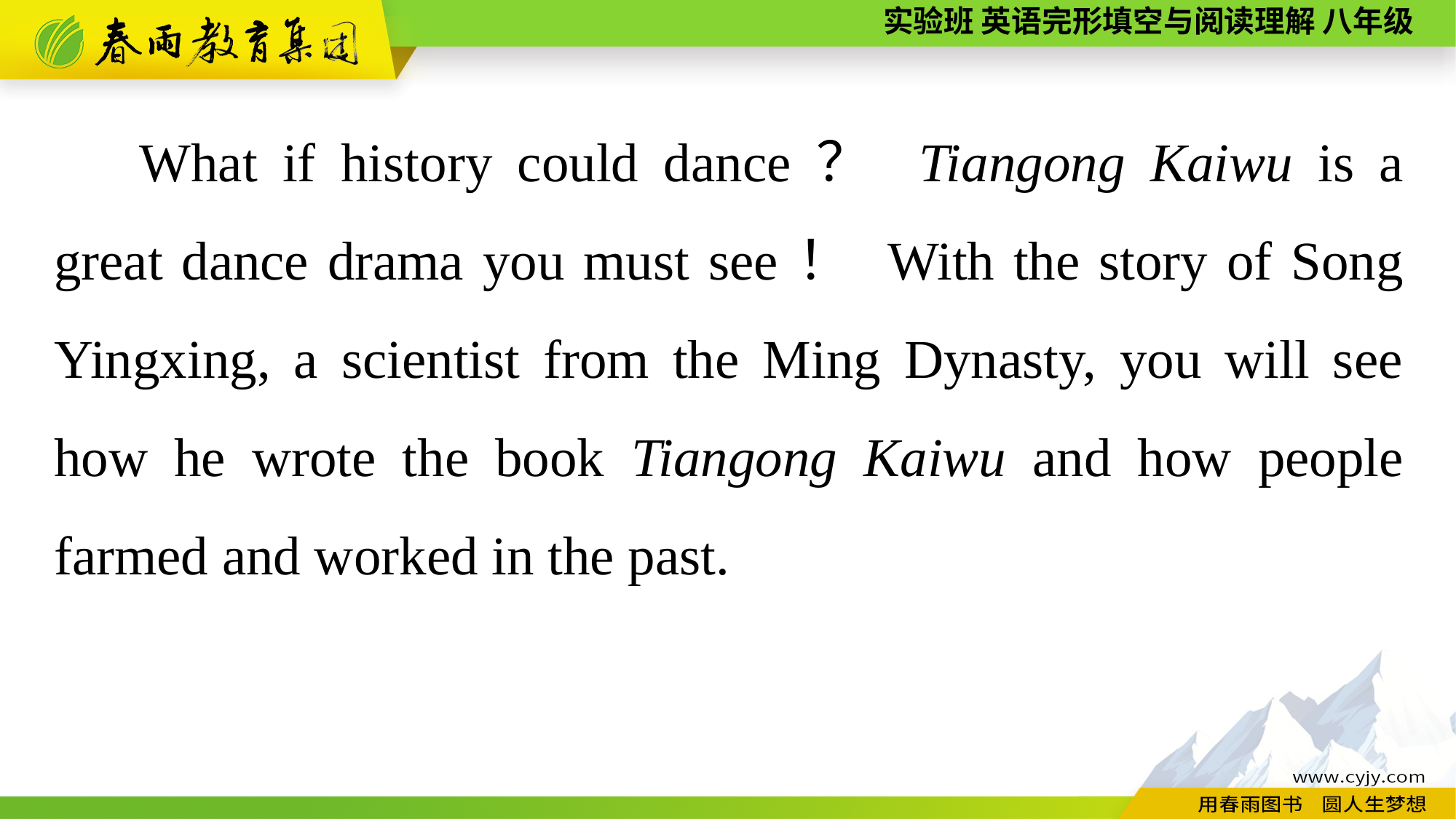

What if history could dance？ Tiangong Kaiwu is a great dance drama you must see！ With the story of Song Yingxing, a scientist from the Ming Dynasty, you will see how he wrote the book Tiangong Kaiwu and how people farmed and worked in the past.